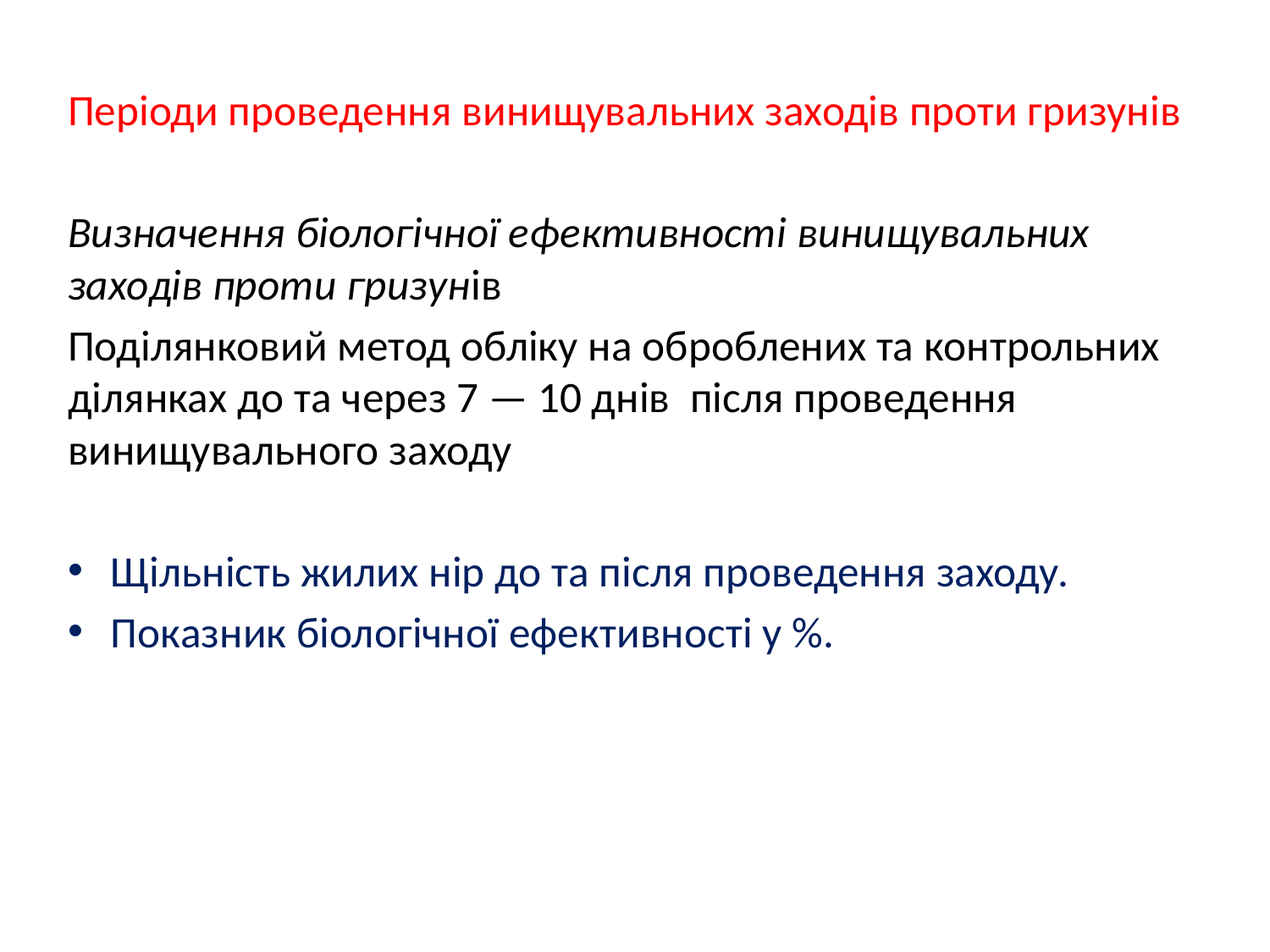

Періоди проведення винищувальних заходів проти гризунів

Визначення біологічної ефективності винищувальних заходів проти гризунів
Поділянковий метод обліку на оброблених та контрольних ділянках до та через 7 — 10 днів  після проведення винищувального заходу

Щільність жилих нір до та після проведення заходу.
Показник біологічної ефективності у %.